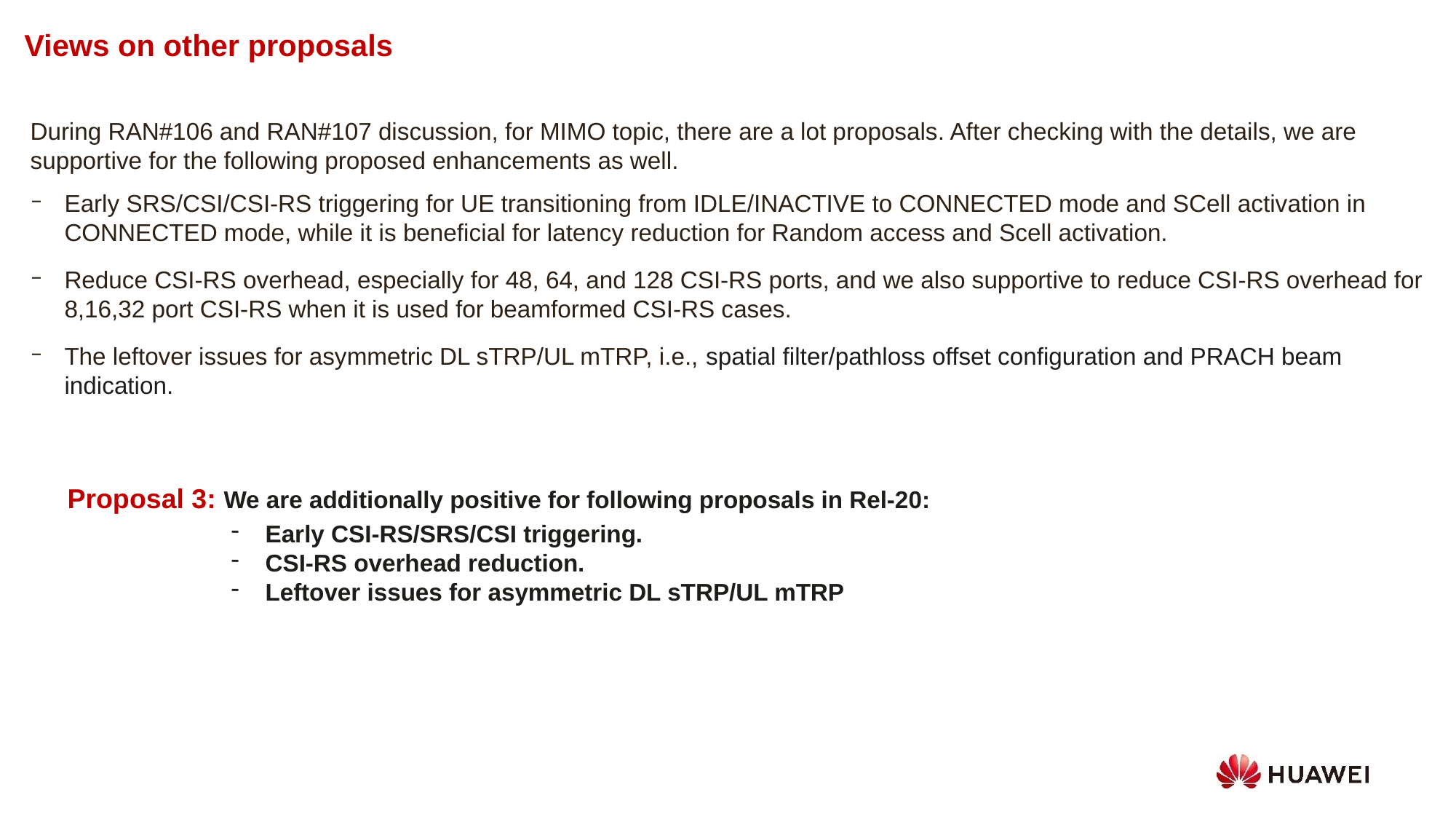

Views on other proposals
During RAN#106 and RAN#107 discussion, for MIMO topic, there are a lot proposals. After checking with the details, we are supportive for the following proposed enhancements as well.
Early SRS/CSI/CSI-RS triggering for UE transitioning from IDLE/INACTIVE to CONNECTED mode and SCell activation in CONNECTED mode, while it is beneficial for latency reduction for Random access and Scell activation.
Reduce CSI-RS overhead, especially for 48, 64, and 128 CSI-RS ports, and we also supportive to reduce CSI-RS overhead for 8,16,32 port CSI-RS when it is used for beamformed CSI-RS cases.
The leftover issues for asymmetric DL sTRP/UL mTRP, i.e., spatial filter/pathloss offset configuration and PRACH beam indication.

Proposal 3: We are additionally positive for following proposals in Rel-20:
Early CSI-RS/SRS/CSI triggering.
CSI-RS overhead reduction.
Leftover issues for asymmetric DL sTRP/UL mTRP